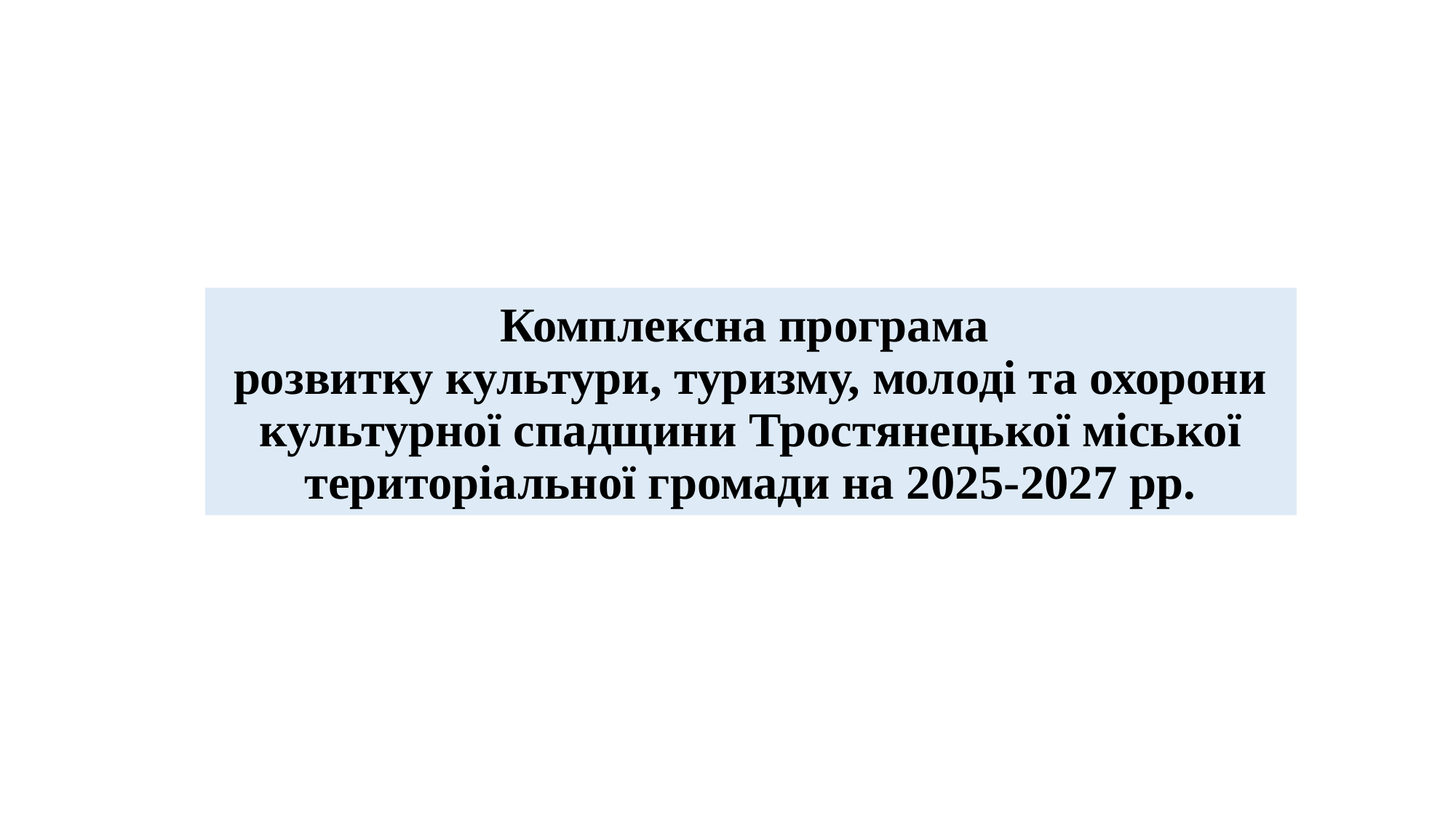

# Комплексна програма розвитку культури, туризму, молоді та охорони культурної спадщини Тростянецької міської територіальної громади на 2025-2027 рр.